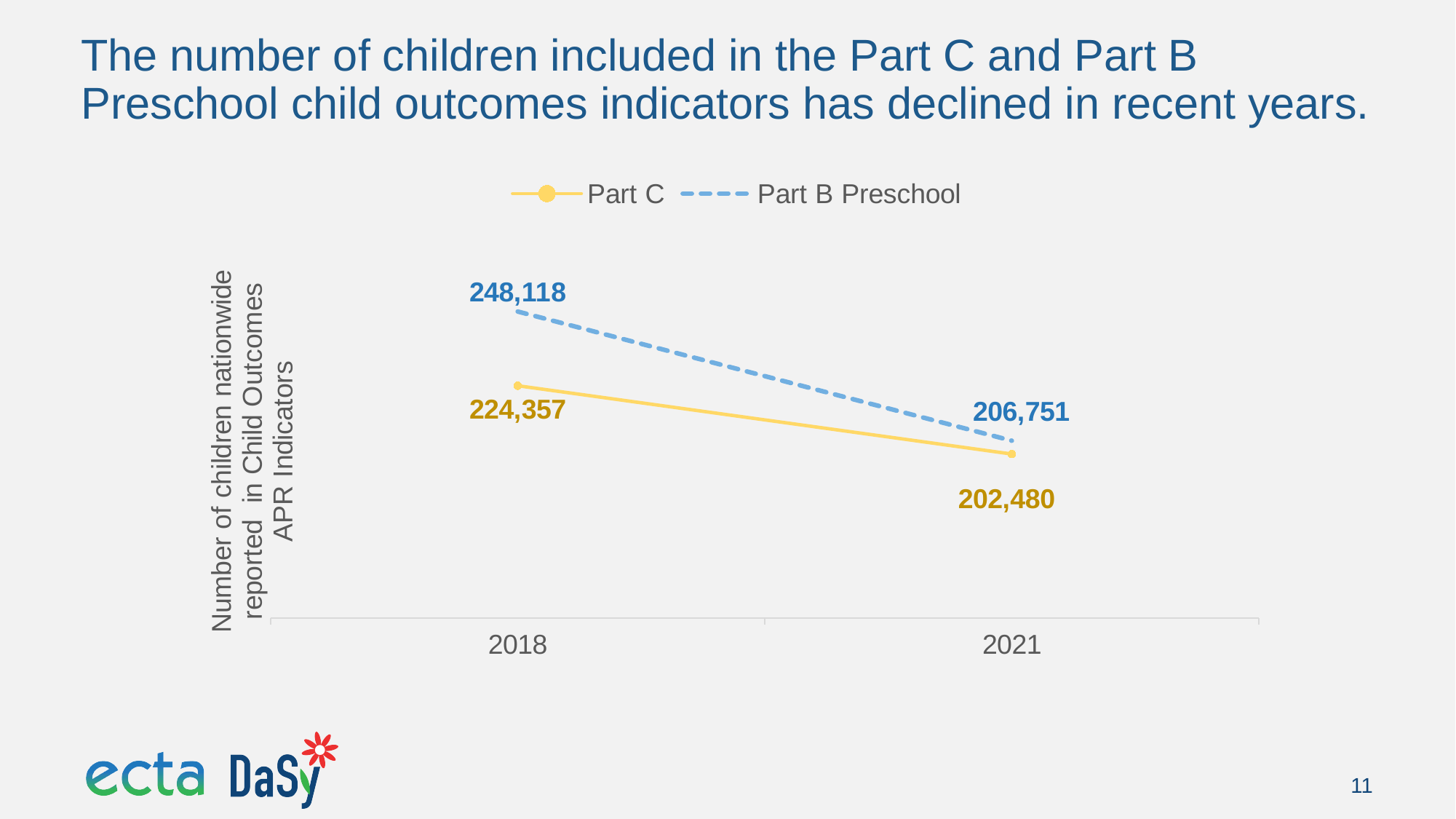

# The number of children included in the Part C and Part B Preschool child outcomes indicators has declined in recent years.

### Chart

| Category | Part C | Part B Preschool |
|---|---|---|
| 2018 | 224356.66666666666 | 248118.0 |
| 2021 | 202480.0 | 206751.0 |
11